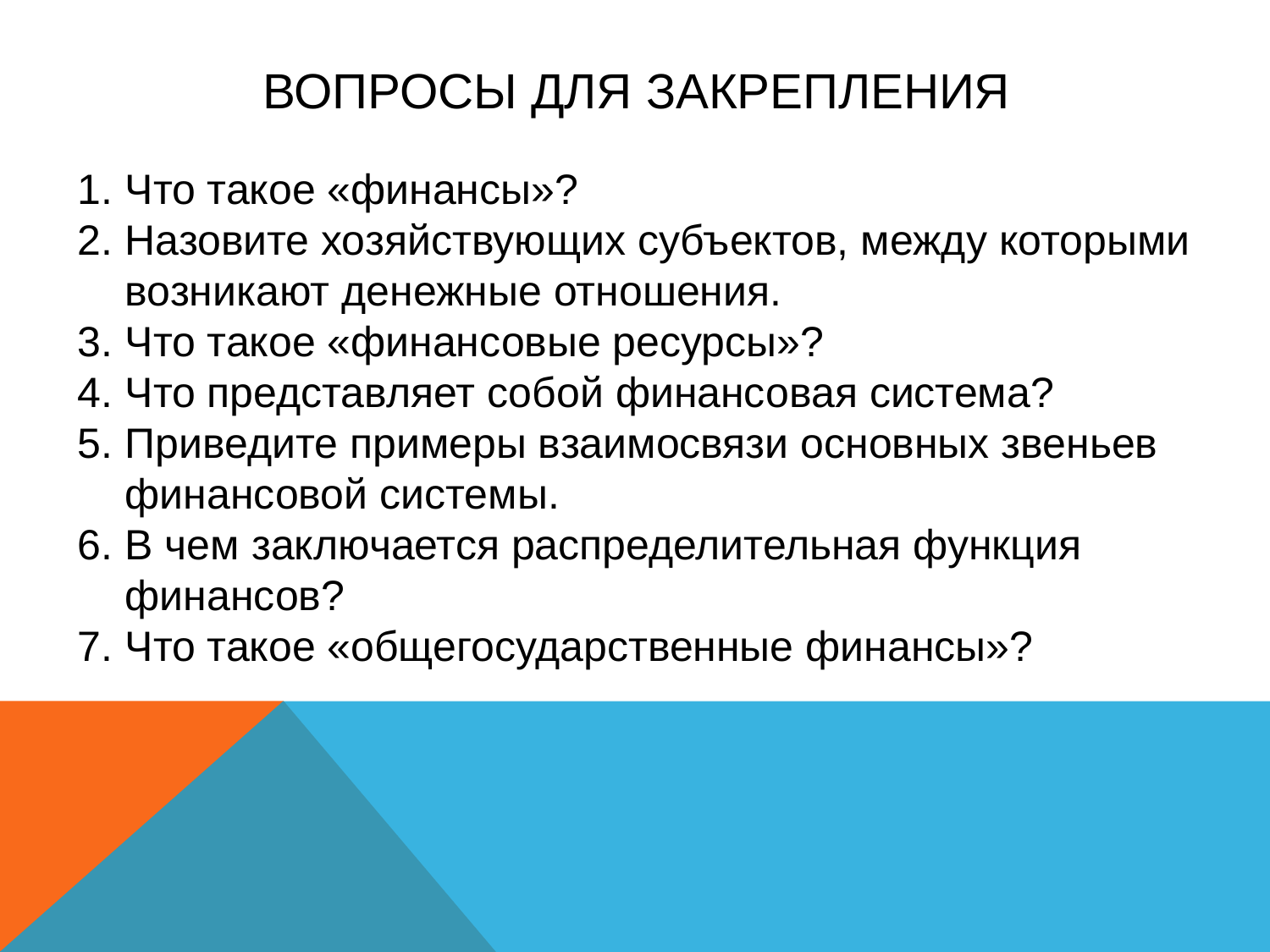

# Вопросы для закрепления
Что такое «финансы»?
Назовите хозяйствующих субъектов, между которыми возникают денежные отношения.
Что такое «финансовые ресурсы»?
Что представляет собой финансовая система?
Приведите примеры взаимосвязи основных звеньев финансовой системы.
В чем заключается распределительная функция финансов?
Что такое «общегосударственные финансы»?